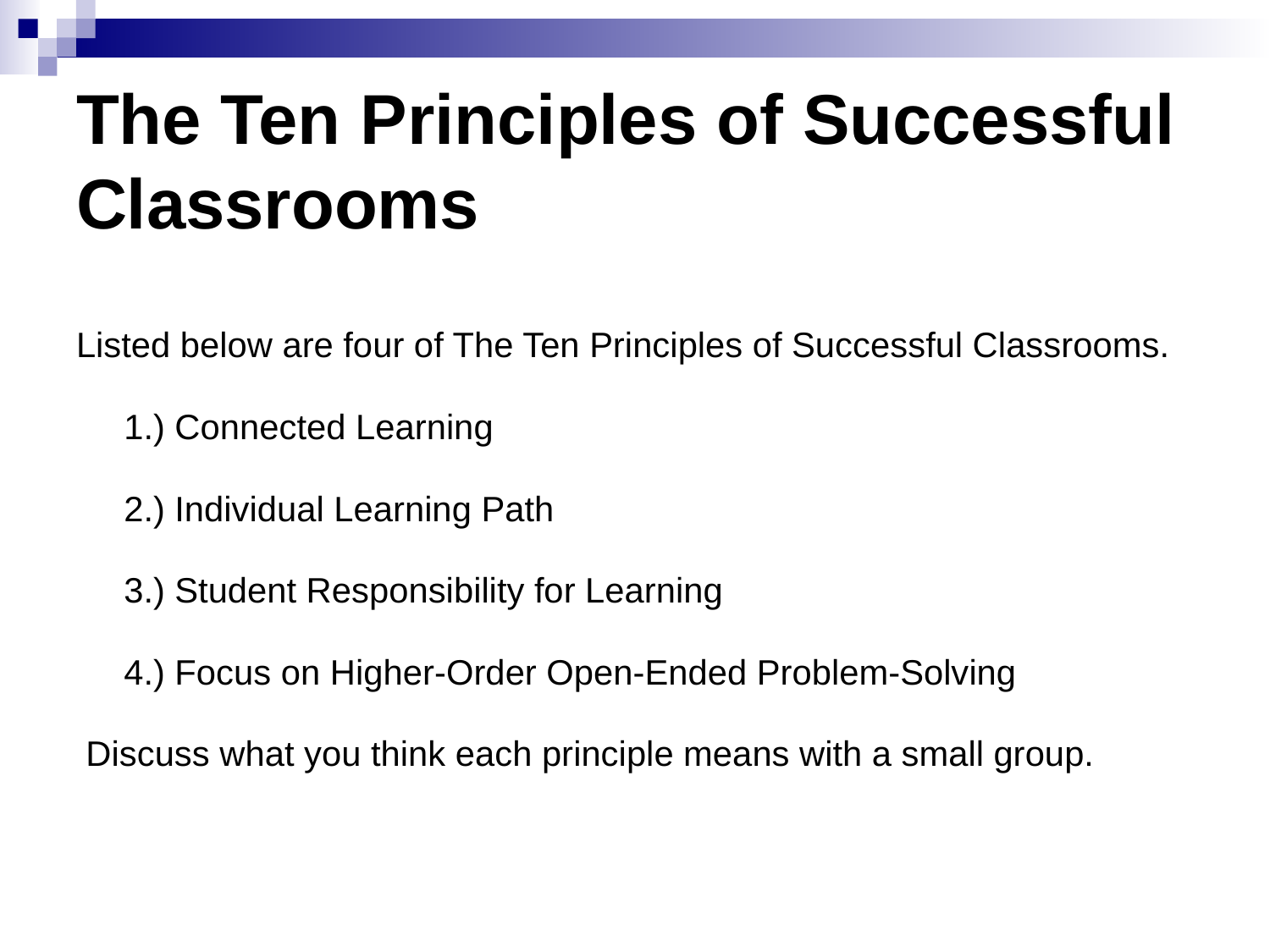

# The Ten Principles of Successful Classrooms

Listed below are four of The Ten Principles of Successful Classrooms.

 	1.) Connected Learning

	2.) Individual Learning Path

	3.) Student Responsibility for Learning

	4.) Focus on Higher-Order Open-Ended Problem-Solving

 Discuss what you think each principle means with a small group.